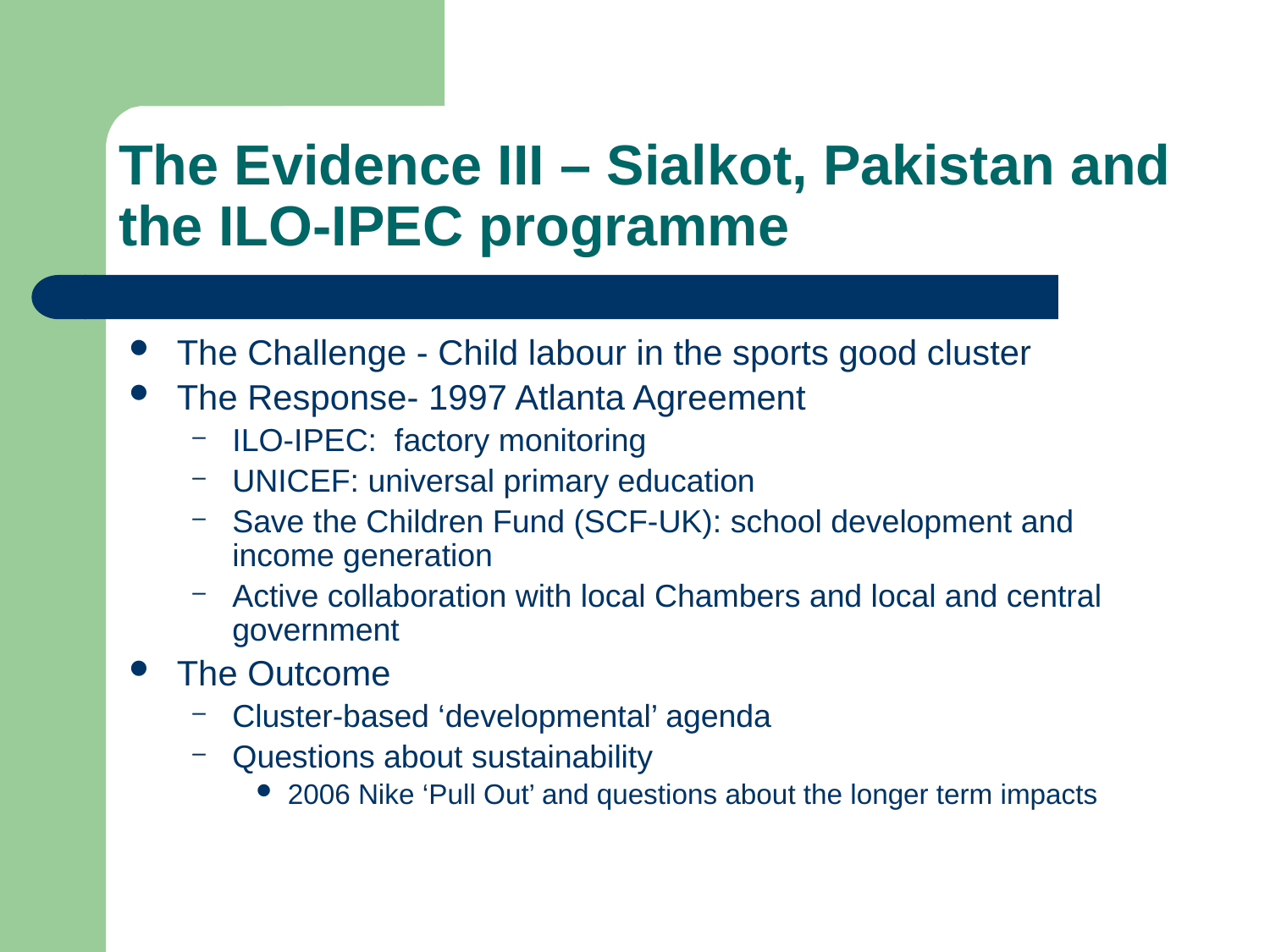

# The Evidence III – Sialkot, Pakistan and the ILO-IPEC programme
The Challenge - Child labour in the sports good cluster
The Response- 1997 Atlanta Agreement
ILO-IPEC:  factory monitoring
UNICEF: universal primary education
Save the Children Fund (SCF-UK): school development and income generation
Active collaboration with local Chambers and local and central government
The Outcome
Cluster-based ‘developmental’ agenda
Questions about sustainability
2006 Nike ‘Pull Out’ and questions about the longer term impacts